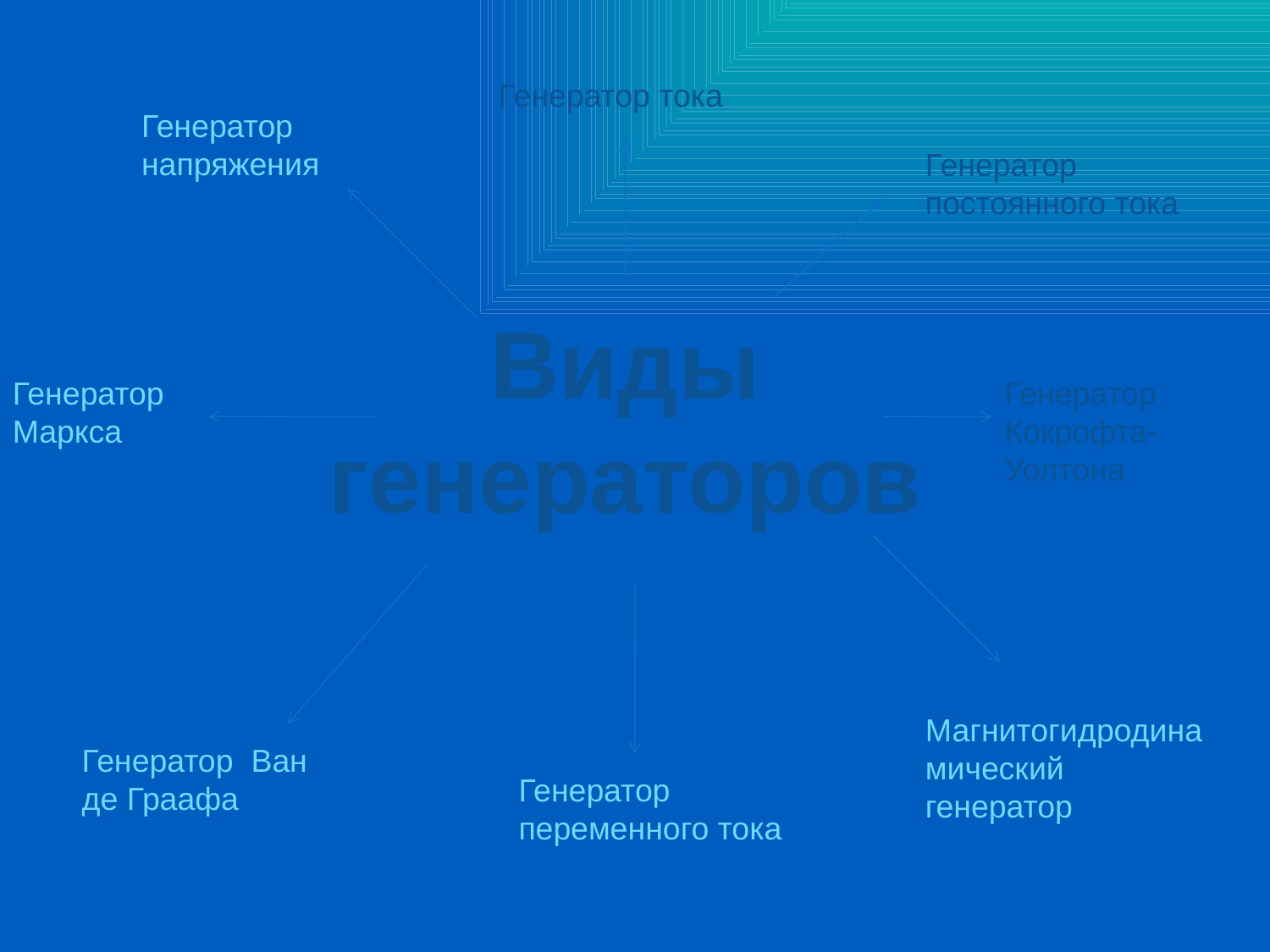

Генератор тока
Генератор напряжения
Генератор постоянного тока
Виды генераторов
Генератор  Маркса
Генератор Кокрофта- Уолтона
Магнитогидродинамический генератор
Генератор  Ван де Граафа
Генератор переменного тока